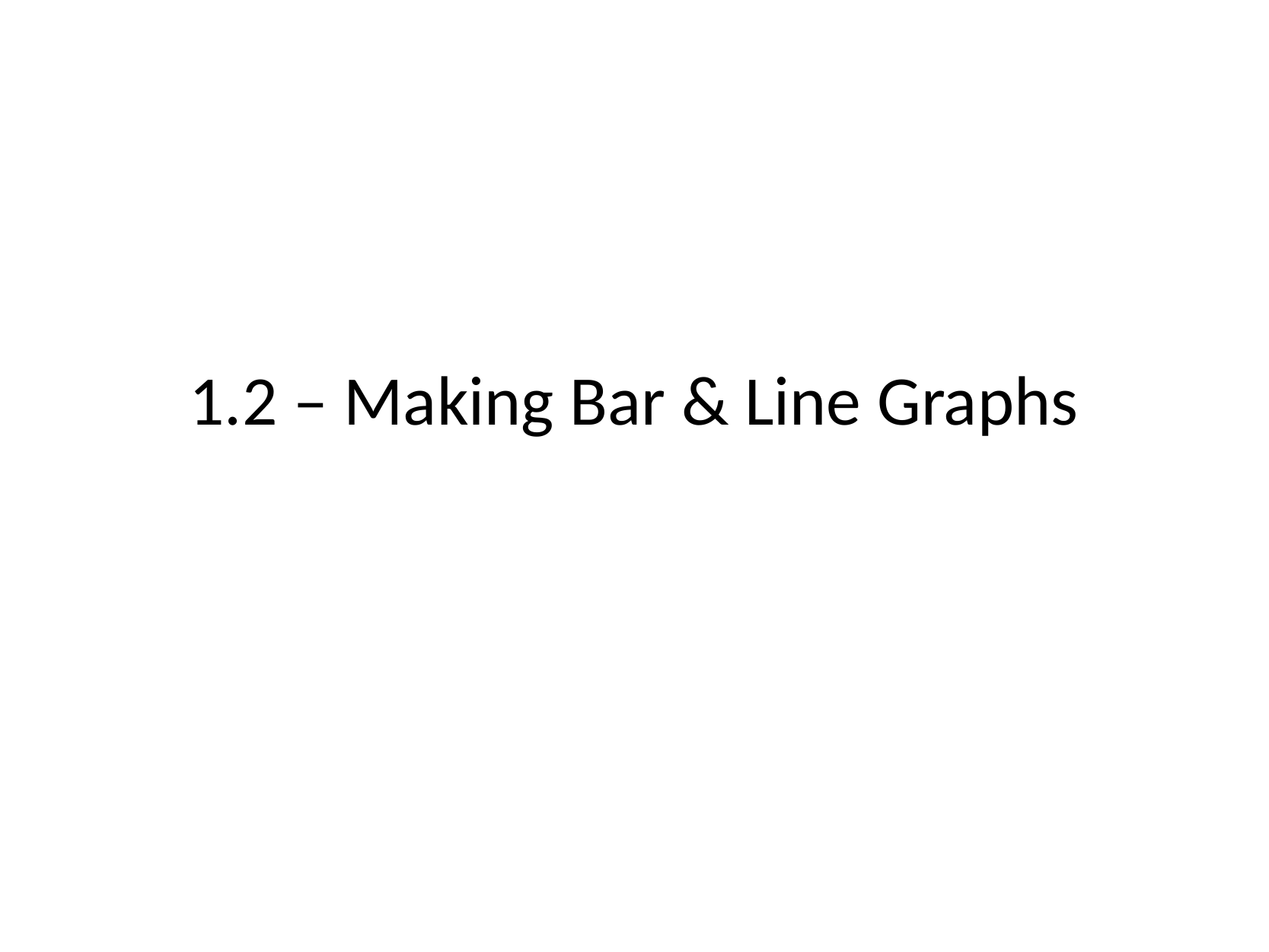

# 1.2 – Making Bar & Line Graphs